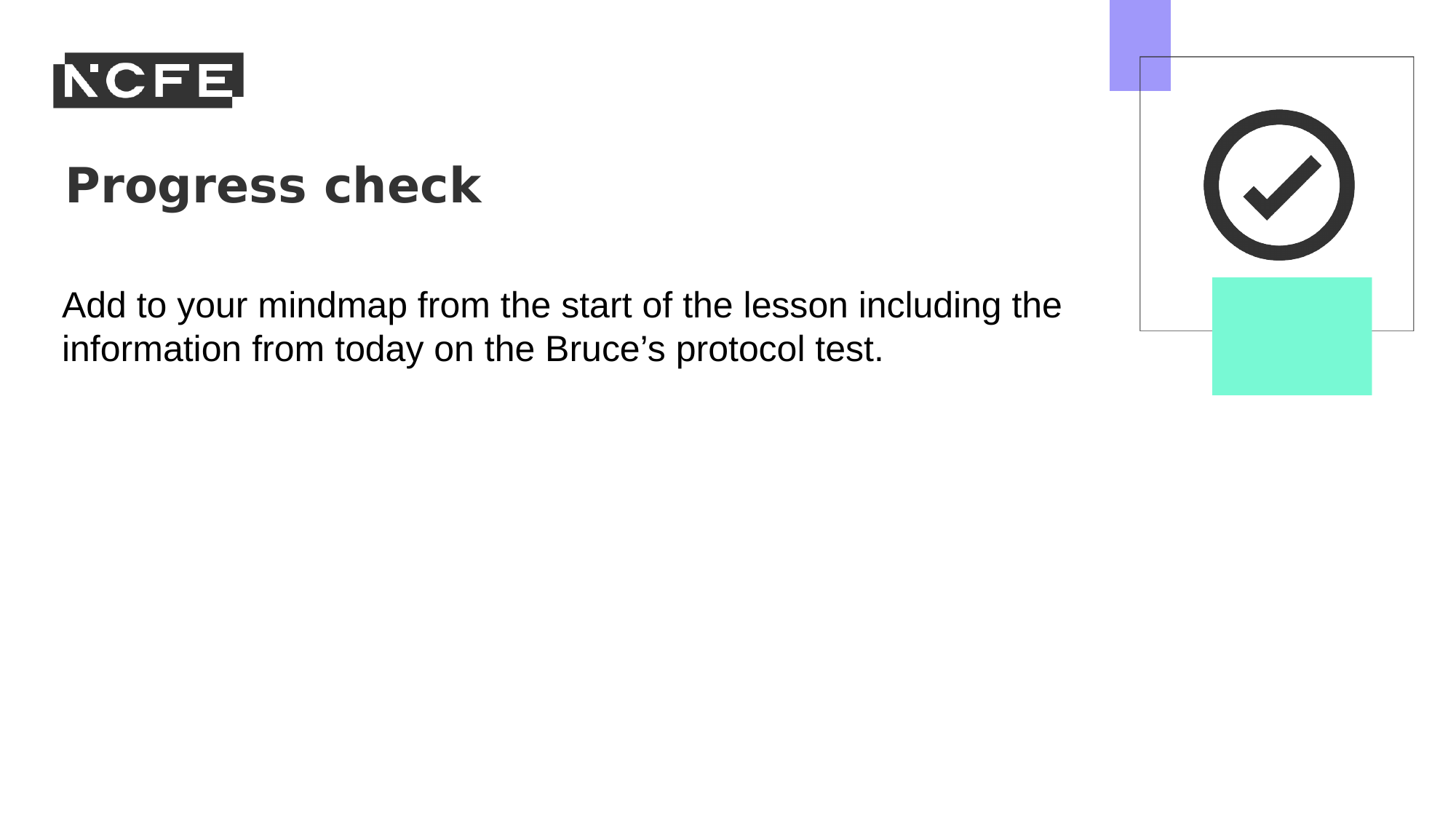

Add to your mindmap from the start of the lesson including the information from today on the Bruce’s protocol test.